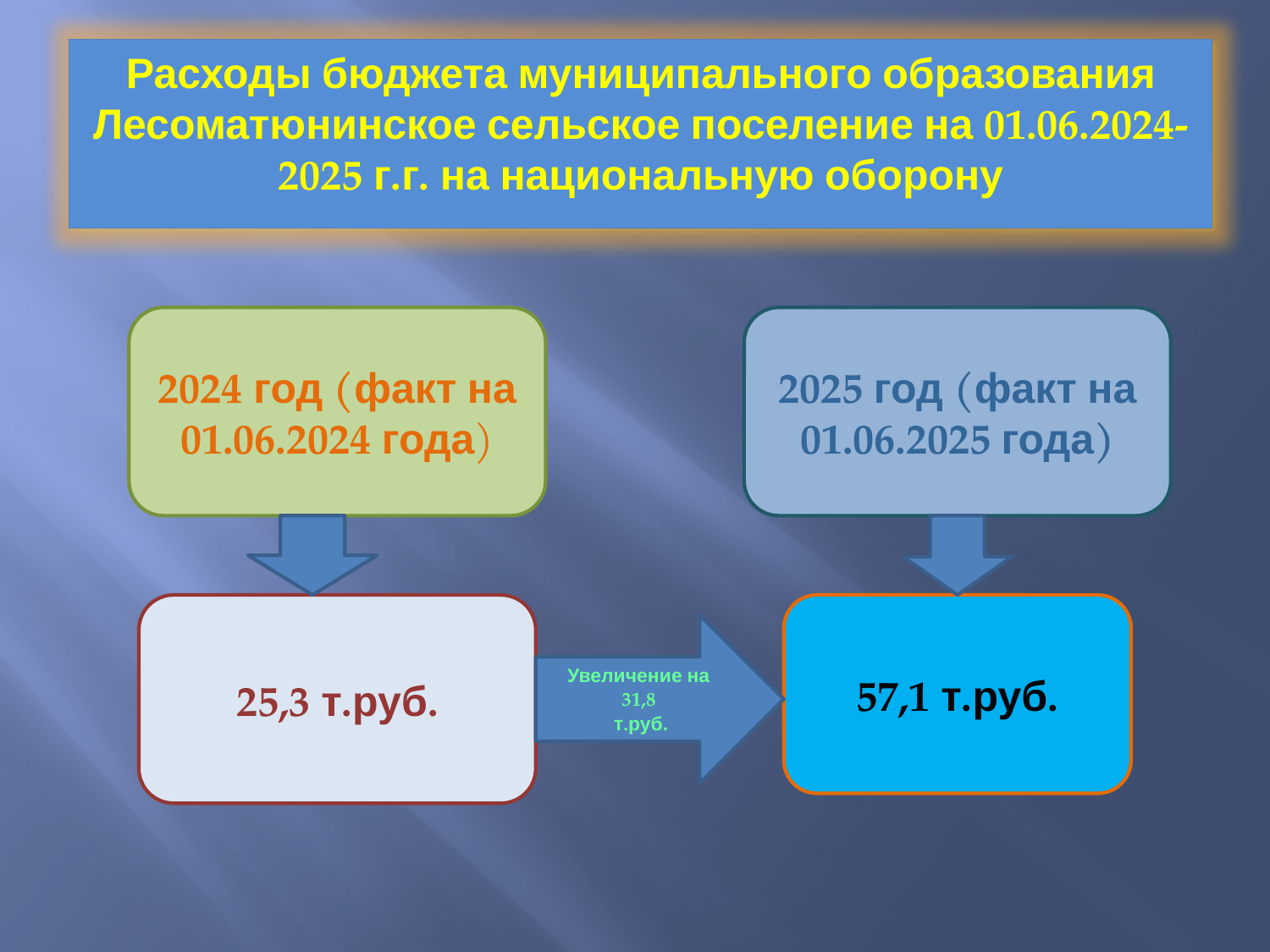

Расходы бюджета муниципального образования Лесоматюнинское сельское поселение на 01.06.2024-
2025 г.г. на национальную оборону
2024 год (факт на 01.06.2024 года)
2025 год (факт на 01.06.2025 года)

25,3 т.руб.
57,1 т.руб.
Увеличение на 31,8
 т.руб.